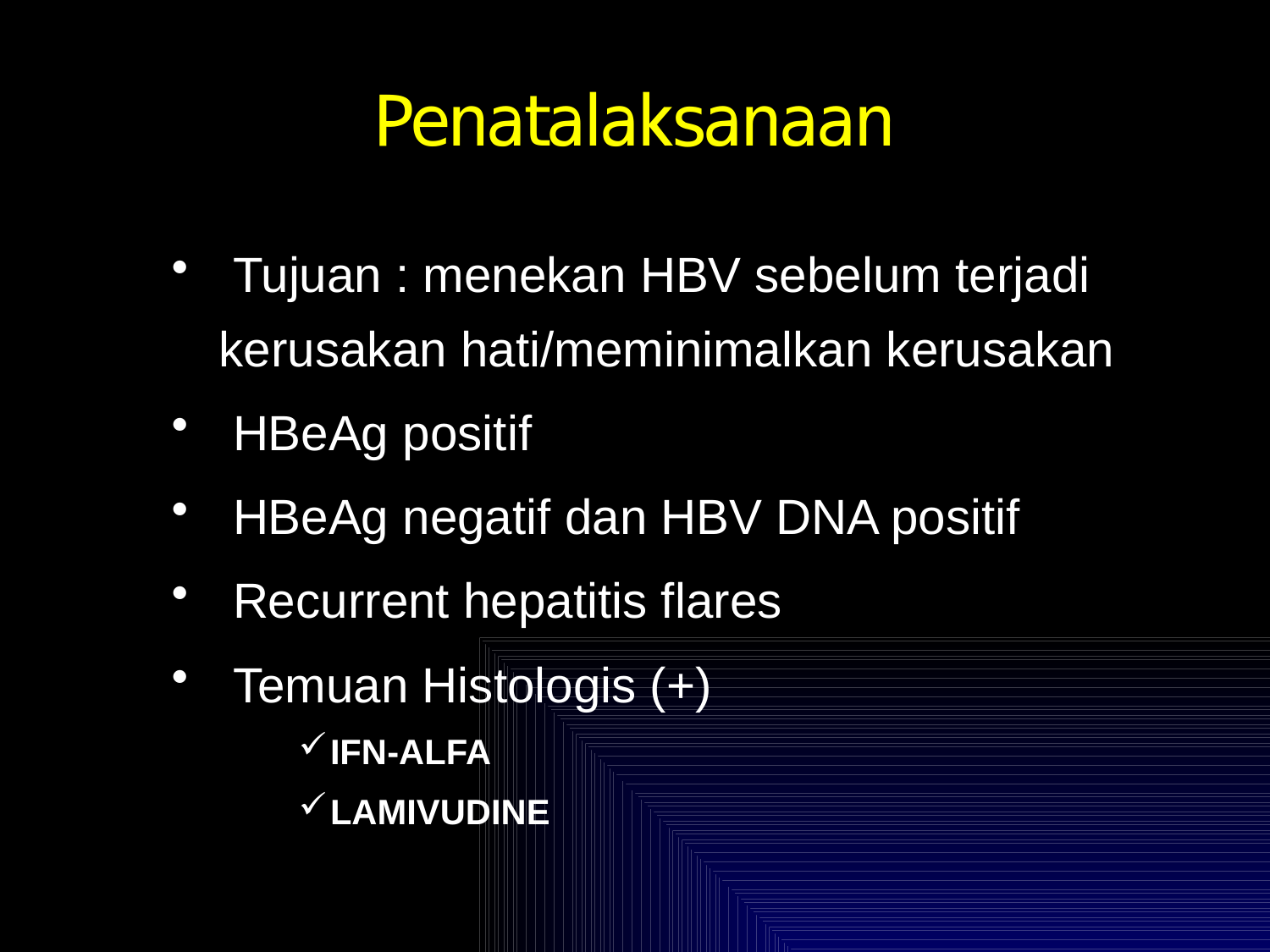

# Penatalaksanaan
 Tujuan : menekan HBV sebelum terjadi kerusakan hati/meminimalkan kerusakan
 HBeAg positif
 HBeAg negatif dan HBV DNA positif
 Recurrent hepatitis flares
 Temuan Histologis (+)
IFN-ALFA
LAMIVUDINE